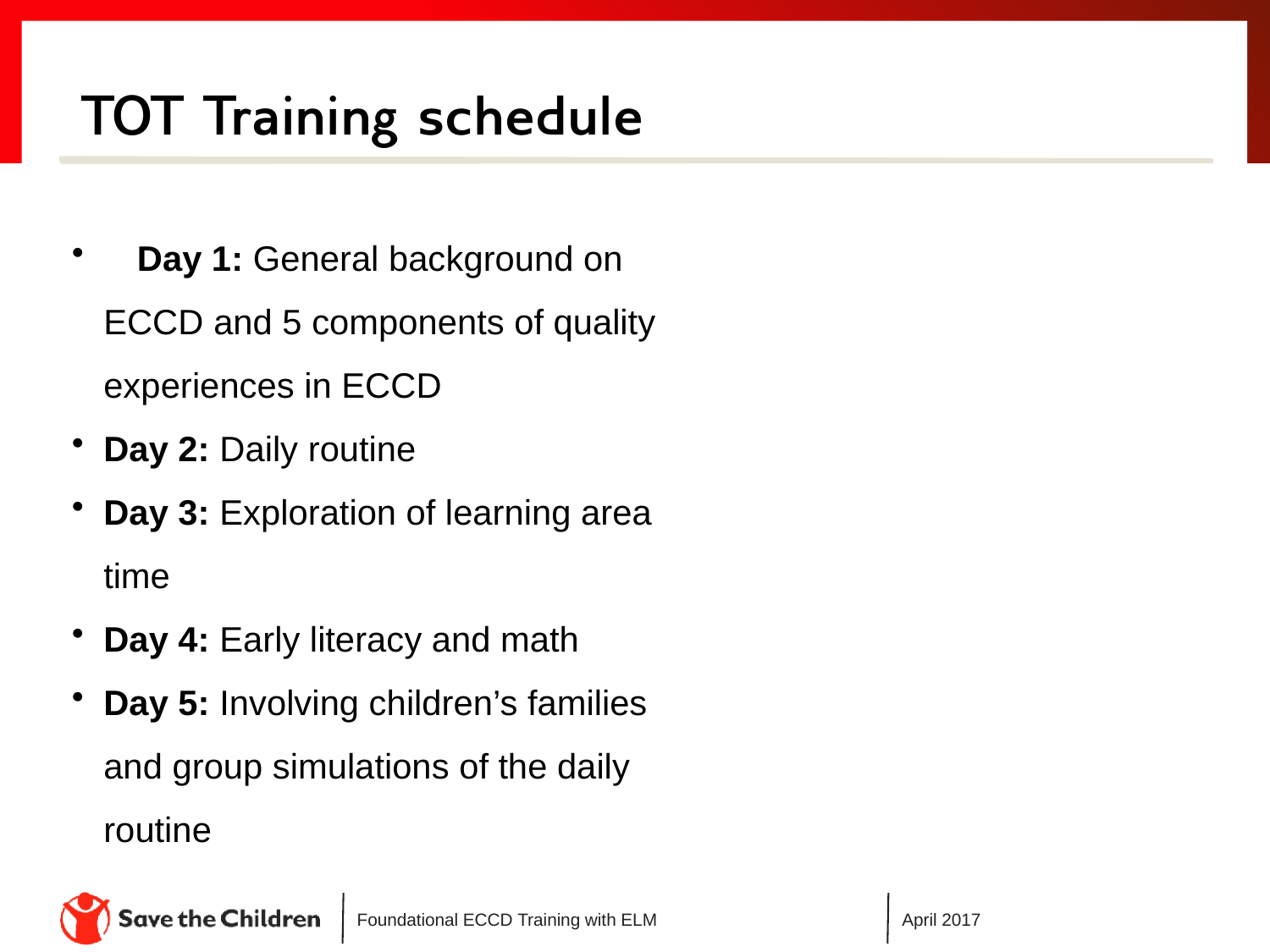

# TOT Training schedule
	Day 1: General background on ECCD and 5 components of quality experiences in ECCD
Day 2: Daily routine
Day 3: Exploration of learning area time
Day 4: Early literacy and math
Day 5: Involving children’s families and group simulations of the daily routine
Foundational ECCD Training with ELM
April 2017